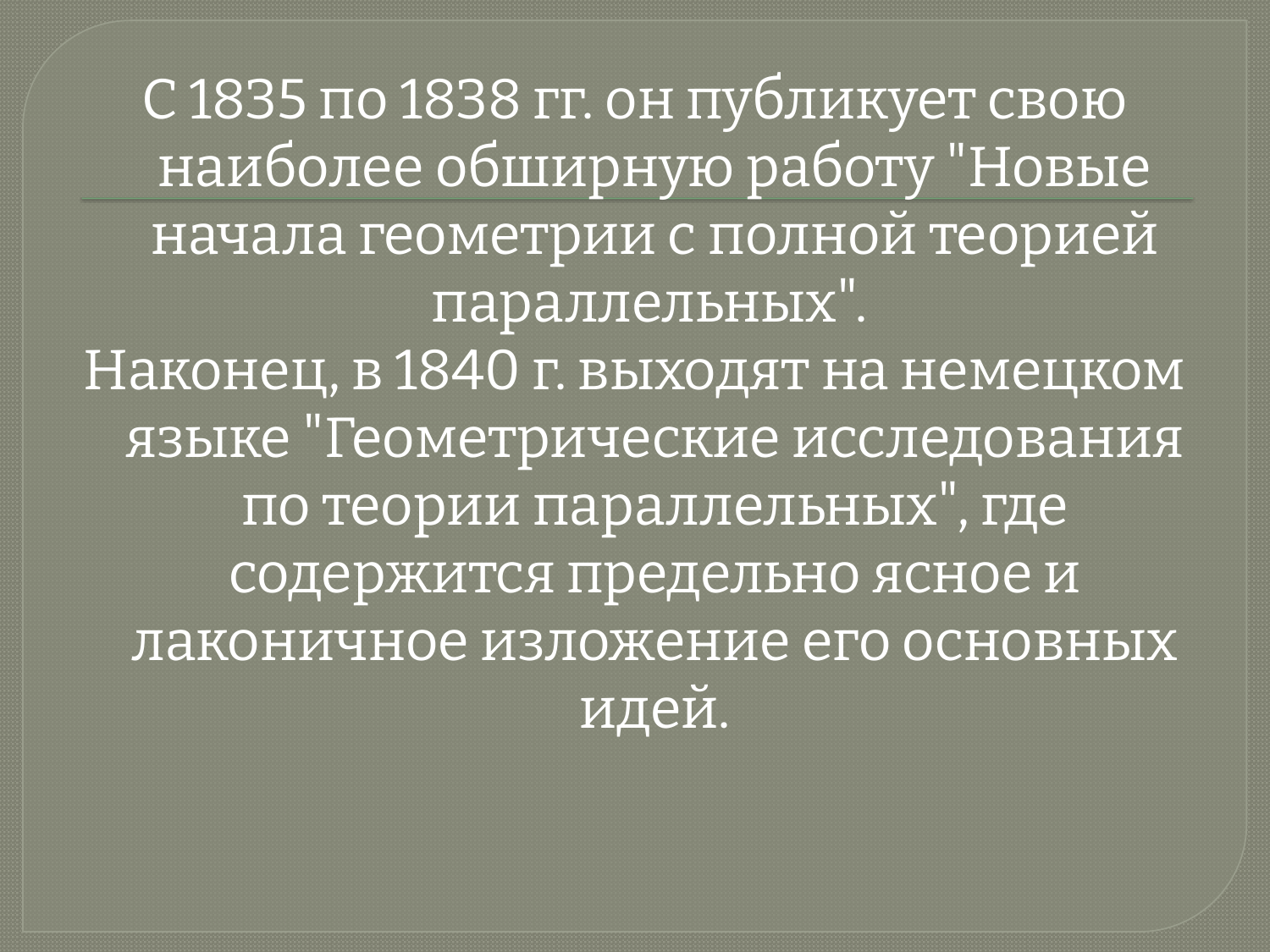

С 1835 по 1838 гг. он публикует свою наиболее обширную работу "Новые начала геометрии с полной теорией параллельных".
Наконец, в 1840 г. выходят на немецком языке "Геометрические исследования по теории параллельных", где содержится предельно ясное и лаконичное изложение его основных идей.